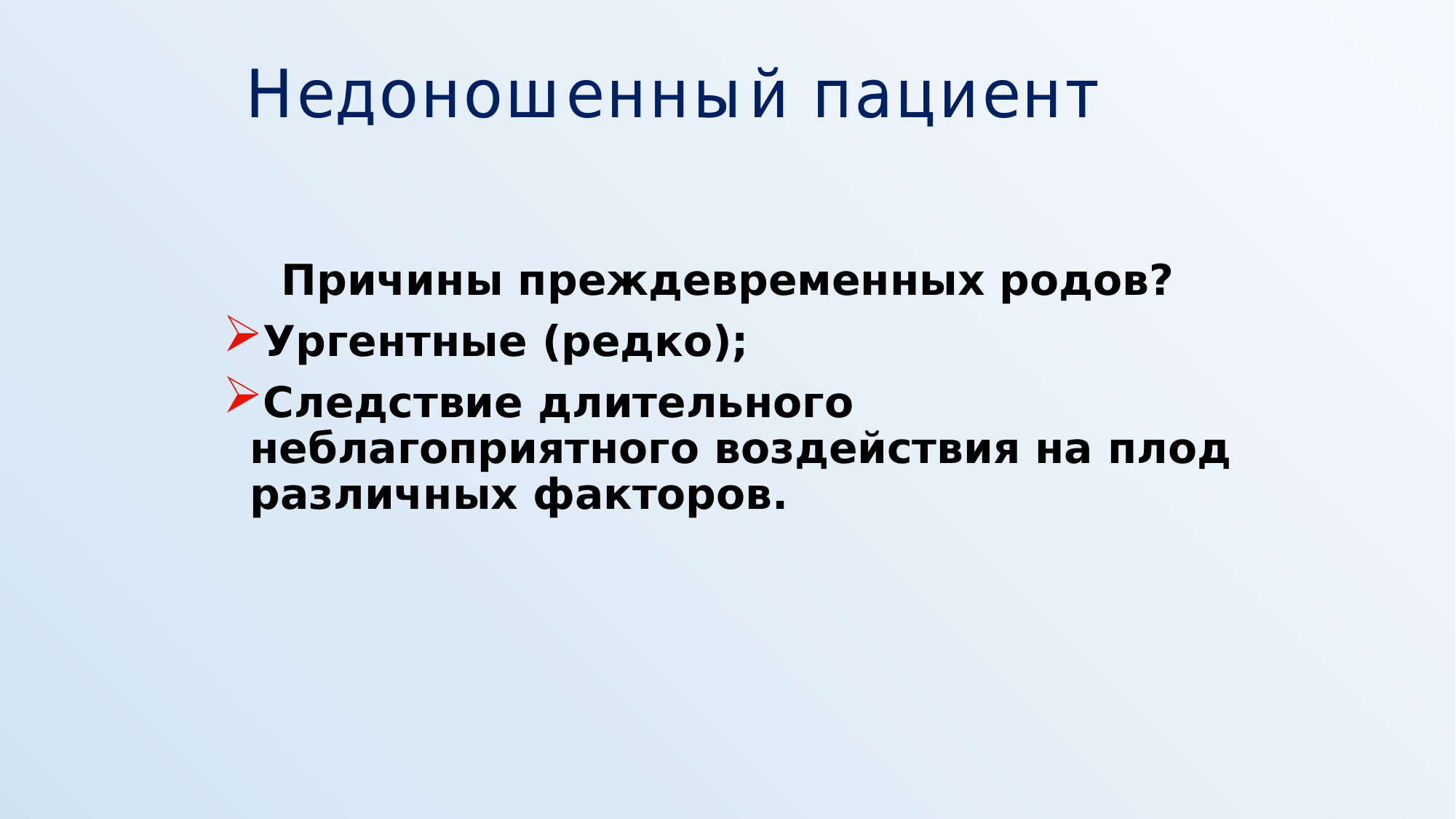

# Недоношенный пациент
Причины преждевременных родов?
Ургентные (редко);
Следствие длительного неблагоприятного воздействия на плод различных факторов.